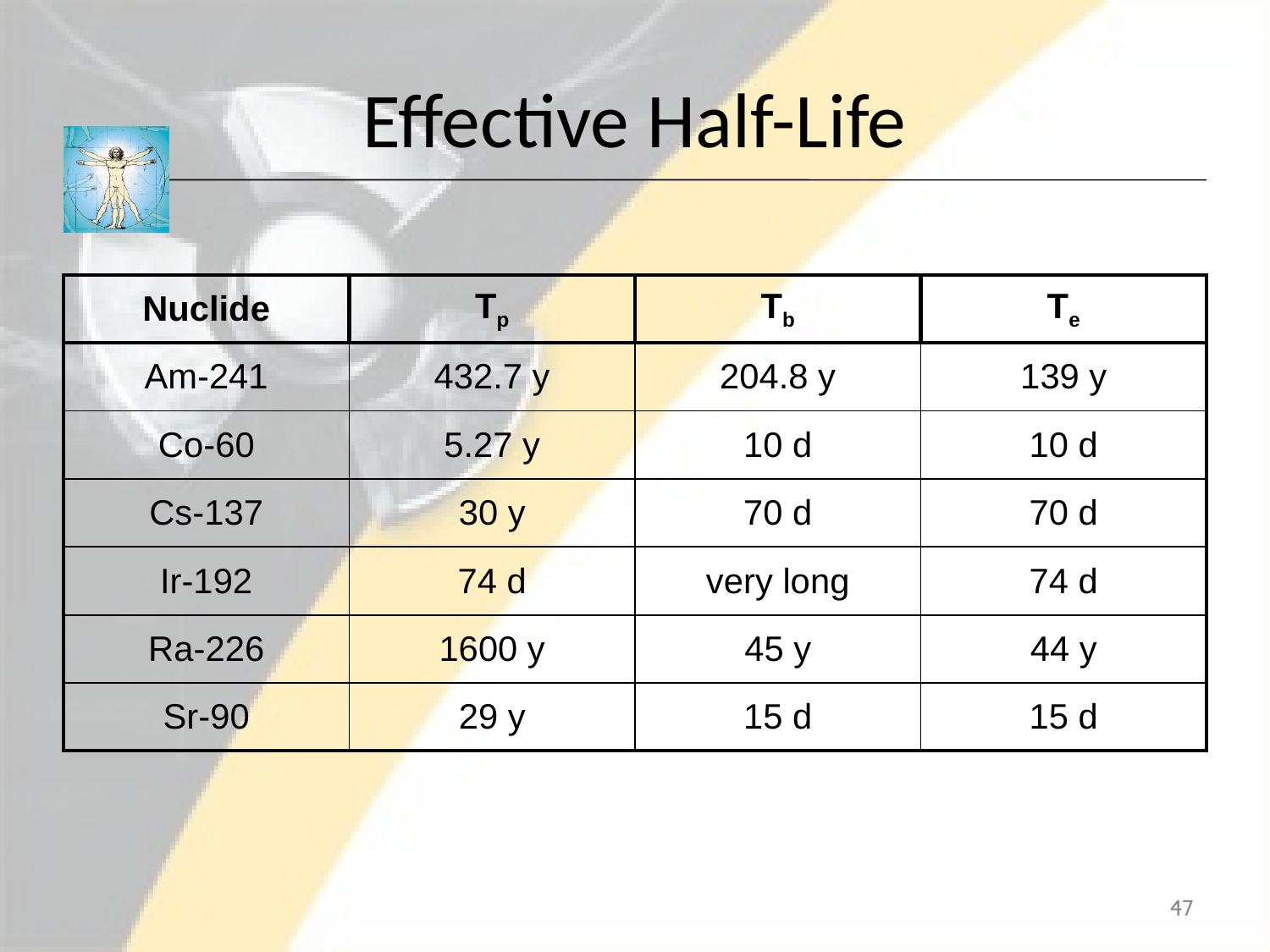

# Effective Half-Life
| Nuclide | Tp | Tb | Te |
| --- | --- | --- | --- |
| Am-241 | 432.7 y | 204.8 y | 139 y |
| Co-60 | 5.27 y | 10 d | 10 d |
| Cs-137 | 30 y | 70 d | 70 d |
| Ir-192 | 74 d | very long | 74 d |
| Ra-226 | 1600 y | 45 y | 44 y |
| Sr-90 | 29 y | 15 d | 15 d |
47